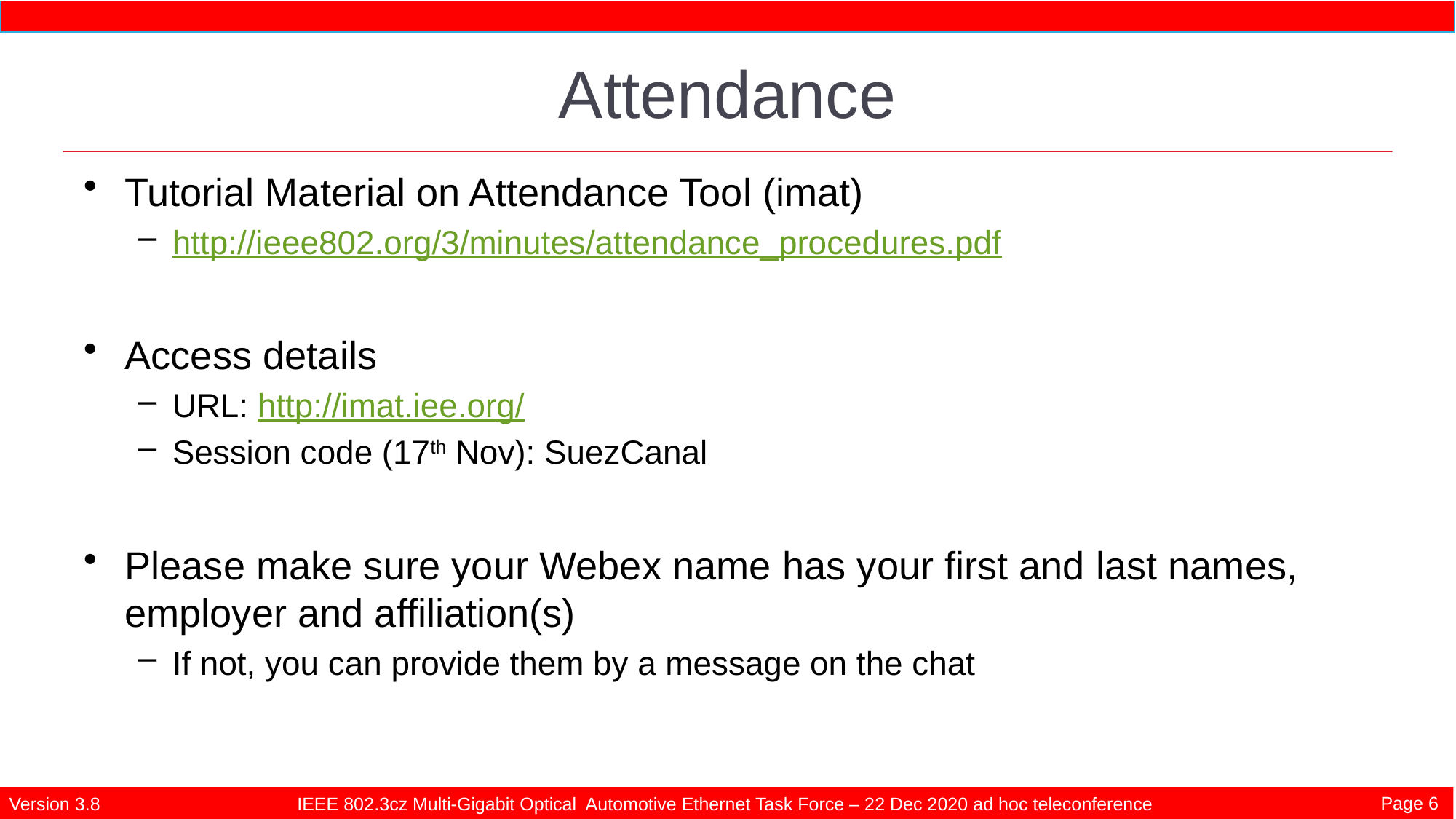

Attendance
Tutorial Material on Attendance Tool (imat)
http://ieee802.org/3/minutes/attendance_procedures.pdf

Access details
URL: http://imat.iee.org/
Session code (17th Nov): SuezCanal

Please make sure your Webex name has your first and last names, employer and affiliation(s)
If not, you can provide them by a message on the chat